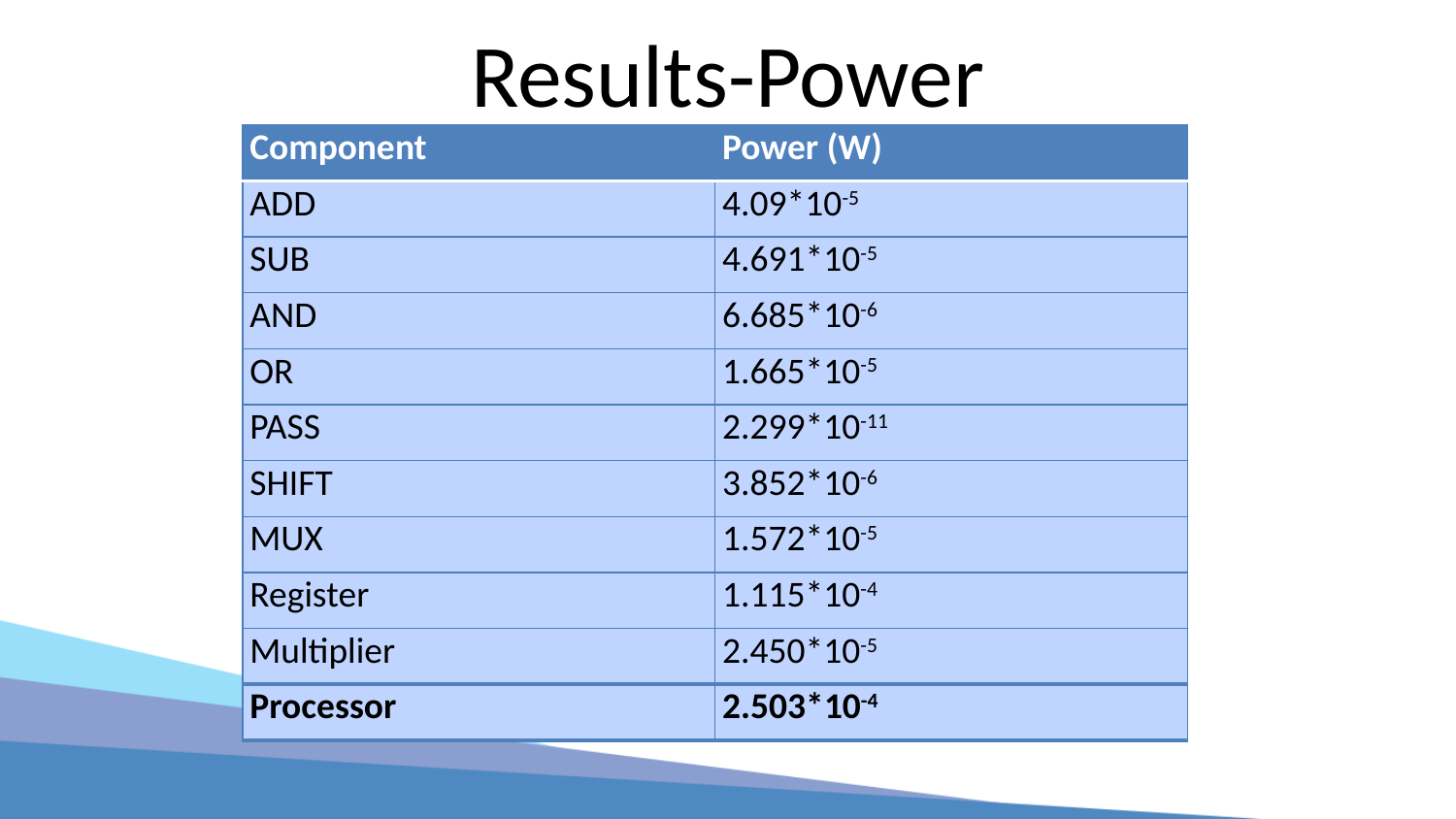

# Results-Power
| Component | Power (W) |
| --- | --- |
| ADD | 4.09\*10-5 |
| SUB | 4.691\*10-5 |
| AND | 6.685\*10-6 |
| OR | 1.665\*10-5 |
| PASS | 2.299\*10-11 |
| SHIFT | 3.852\*10-6 |
| MUX | 1.572\*10-5 |
| Register | 1.115\*10-4 |
| Multiplier | 2.450\*10-5 |
| Processor | 2.503\*10-4 |